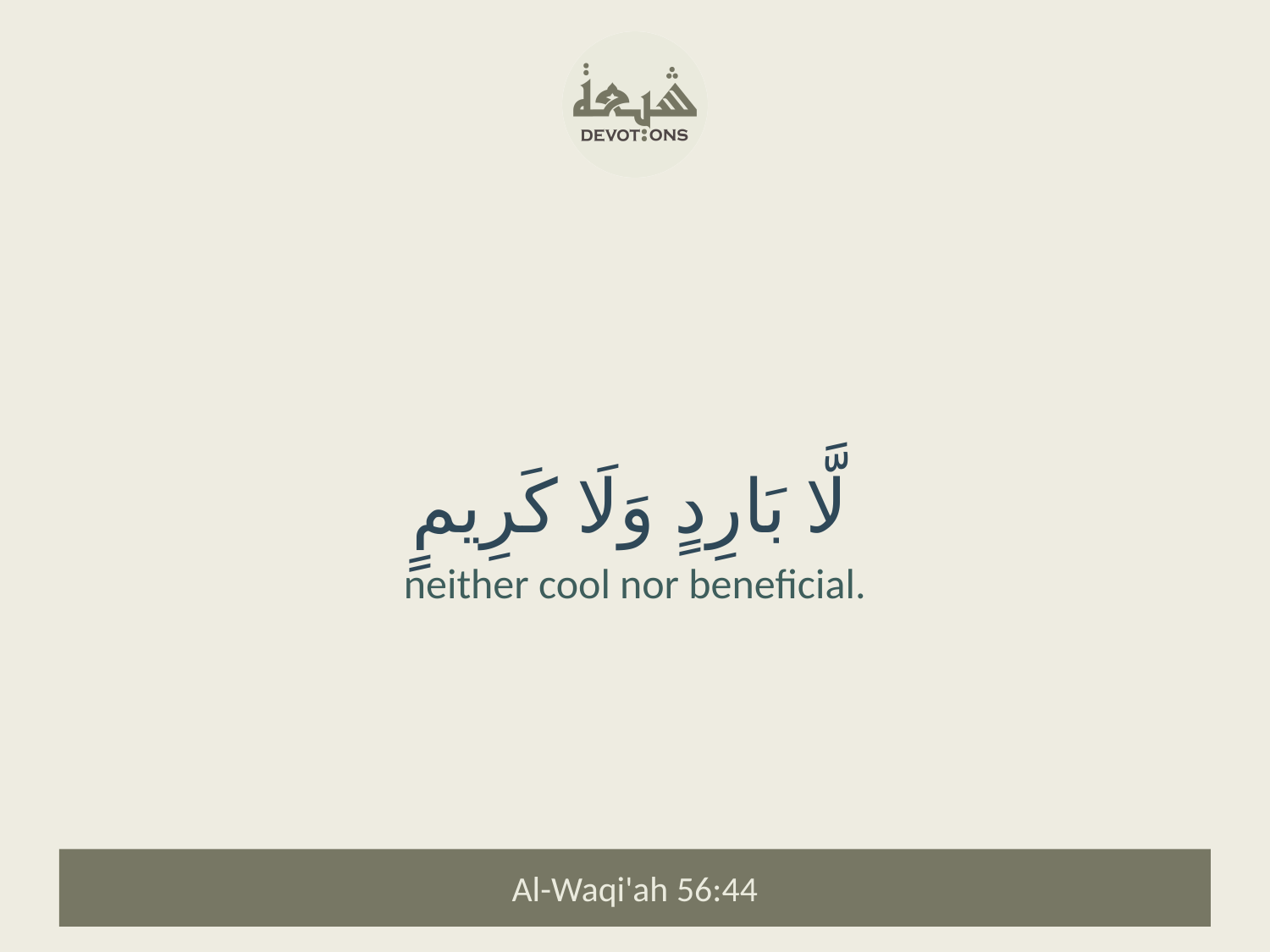

لَّا بَارِدٍ وَلَا كَرِيمٍ
neither cool nor beneficial.
Al-Waqi'ah 56:44